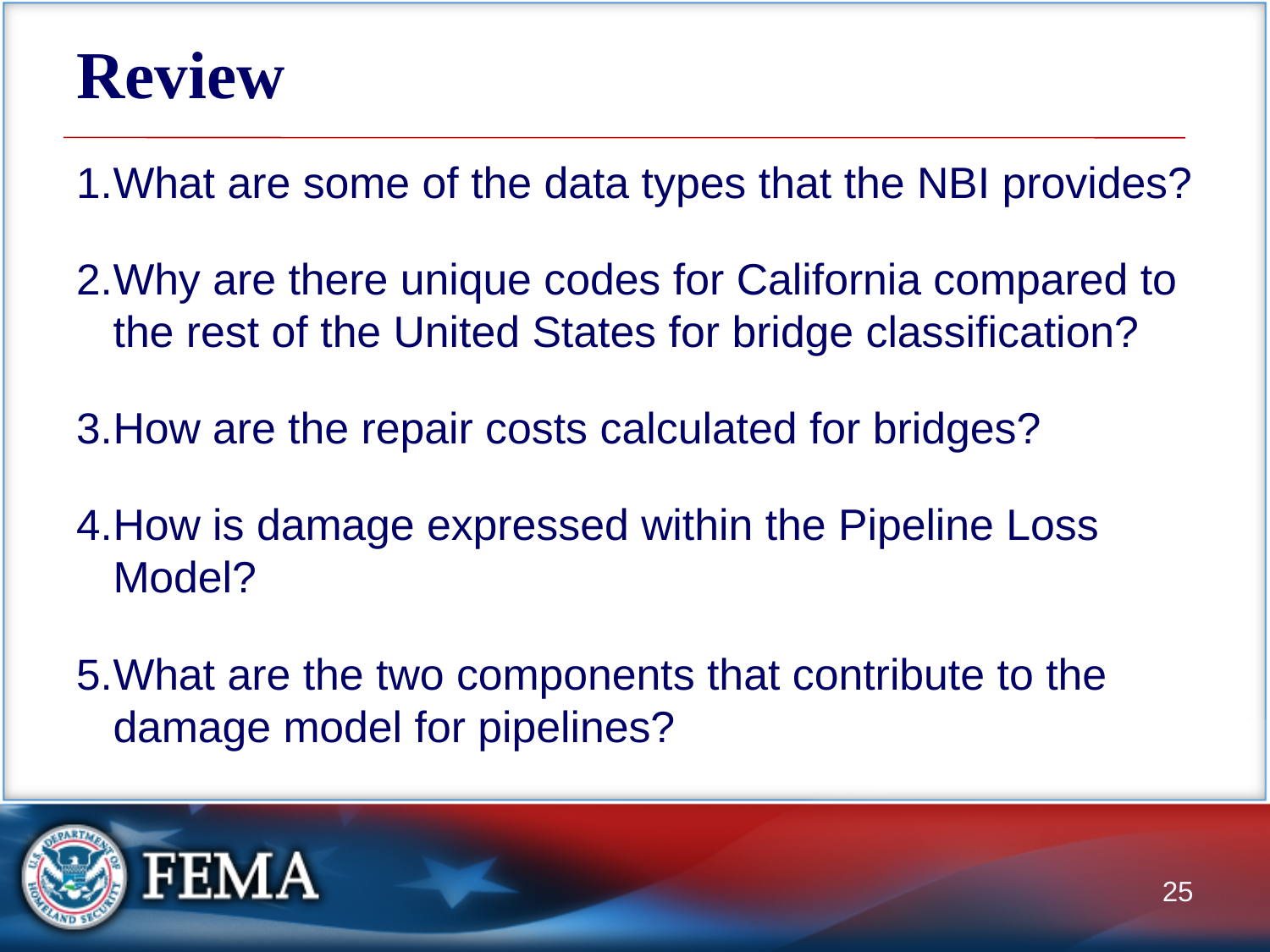

# Review
What are some of the data types that the NBI provides?
Why are there unique codes for California compared to the rest of the United States for bridge classification?
How are the repair costs calculated for bridges?
How is damage expressed within the Pipeline Loss Model?
What are the two components that contribute to the damage model for pipelines?

25